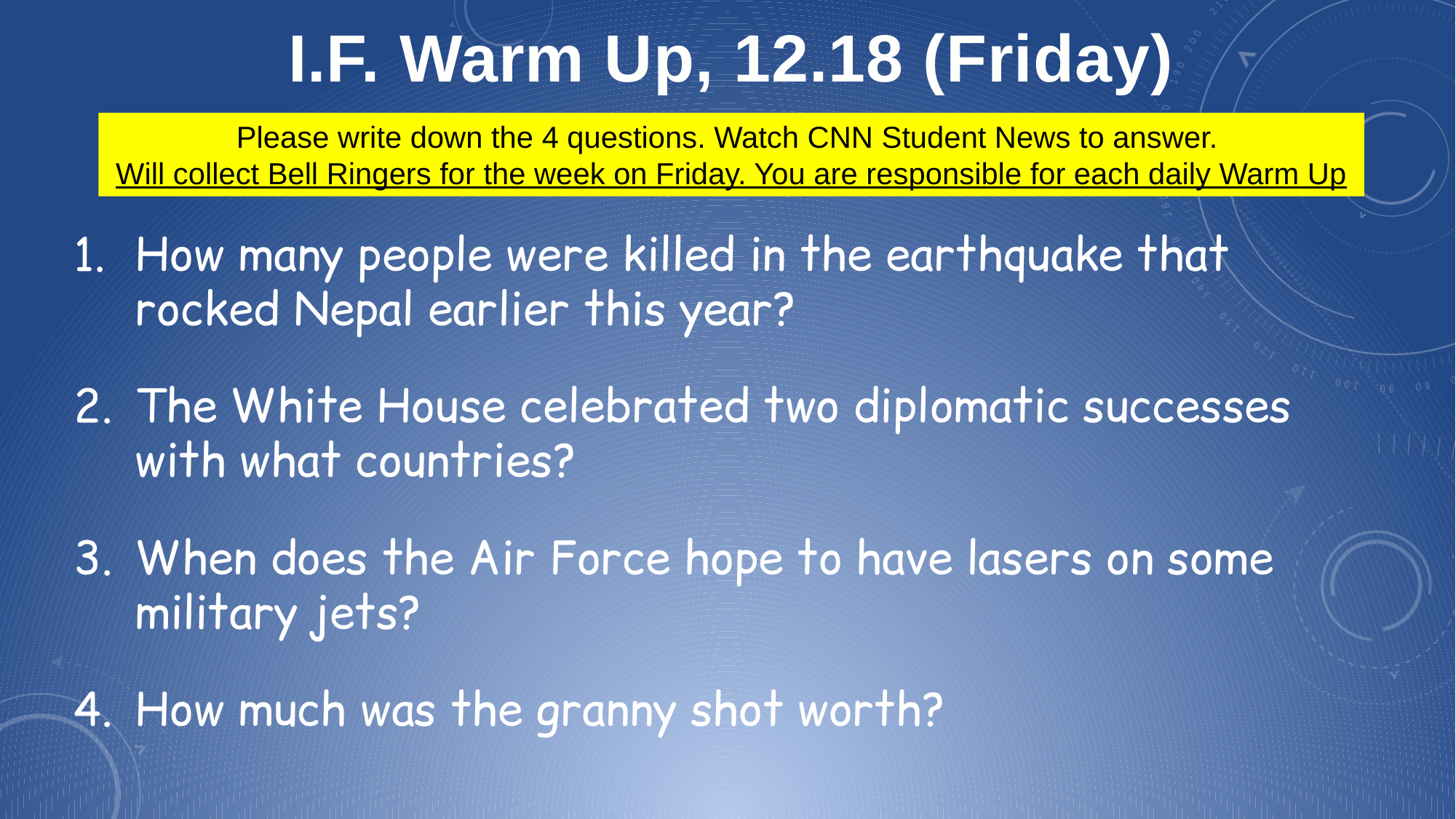

I.F. Warm Up, 12.18 (Friday)
Please write down the 4 questions. Watch CNN Student News to answer.
Will collect Bell Ringers for the week on Friday. You are responsible for each daily Warm Up
How many people were killed in the earthquake that rocked Nepal earlier this year?
The White House celebrated two diplomatic successes with what countries?
When does the Air Force hope to have lasers on some military jets?
How much was the granny shot worth?